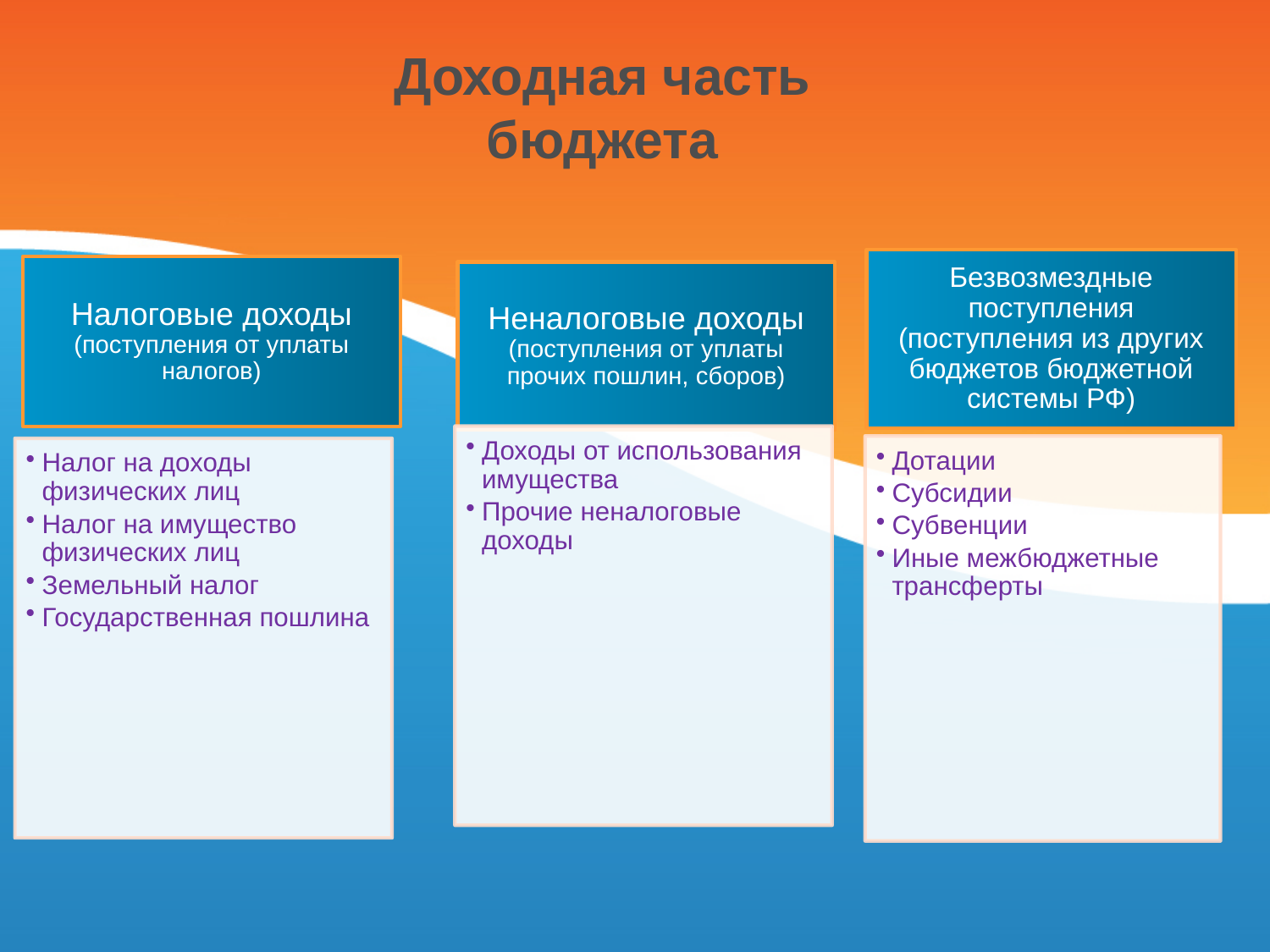

#
Доходная часть бюджета
Налоговые доходы (поступления от уплаты налогов)
Налог на доходы физических лиц
Налог на имущество физических лиц
Земельный налог
Государственная пошлина

Неналоговые доходы (поступления от уплаты прочих пошлин, сборов)
Доходы от использования имущества
Прочие неналоговые доходы
Безвозмездные поступления (поступления из других бюджетов бюджетной системы РФ)
Дотации
Субсидии
Субвенции
Иные межбюджетные трансферты